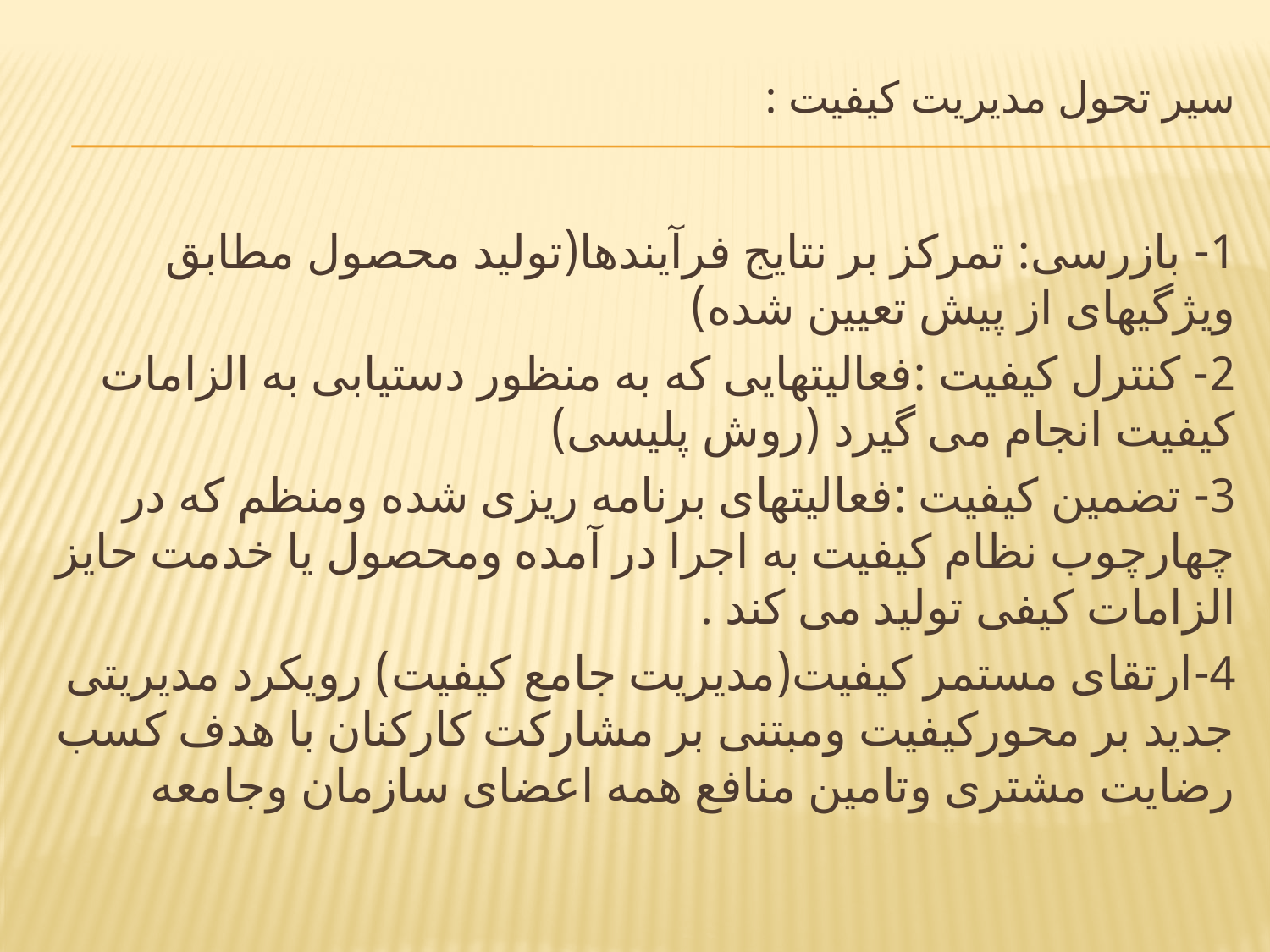

# سیر تحول مدیریت کیفیت :
1- بازرسی: تمرکز بر نتایج فرآیندها(تولید محصول مطابق ویژگیهای از پیش تعیین شده)
2- کنترل کیفیت :فعالیتهایی که به منظور دستیابی به الزامات کیفیت انجام می گیرد (روش پلیسی)
3- تضمین کیفیت :فعالیتهای برنامه ریزی شده ومنظم که در چهارچوب نظام کیفیت به اجرا در آمده ومحصول یا خدمت حایز الزامات کیفی تولید می کند .
4-ارتقای مستمر کیفیت(مدیریت جامع کیفیت) رویکرد مدیریتی جدید بر محورکیفیت ومبتنی بر مشارکت کارکنان با هدف کسب رضایت مشتری وتامین منافع همه اعضای سازمان وجامعه